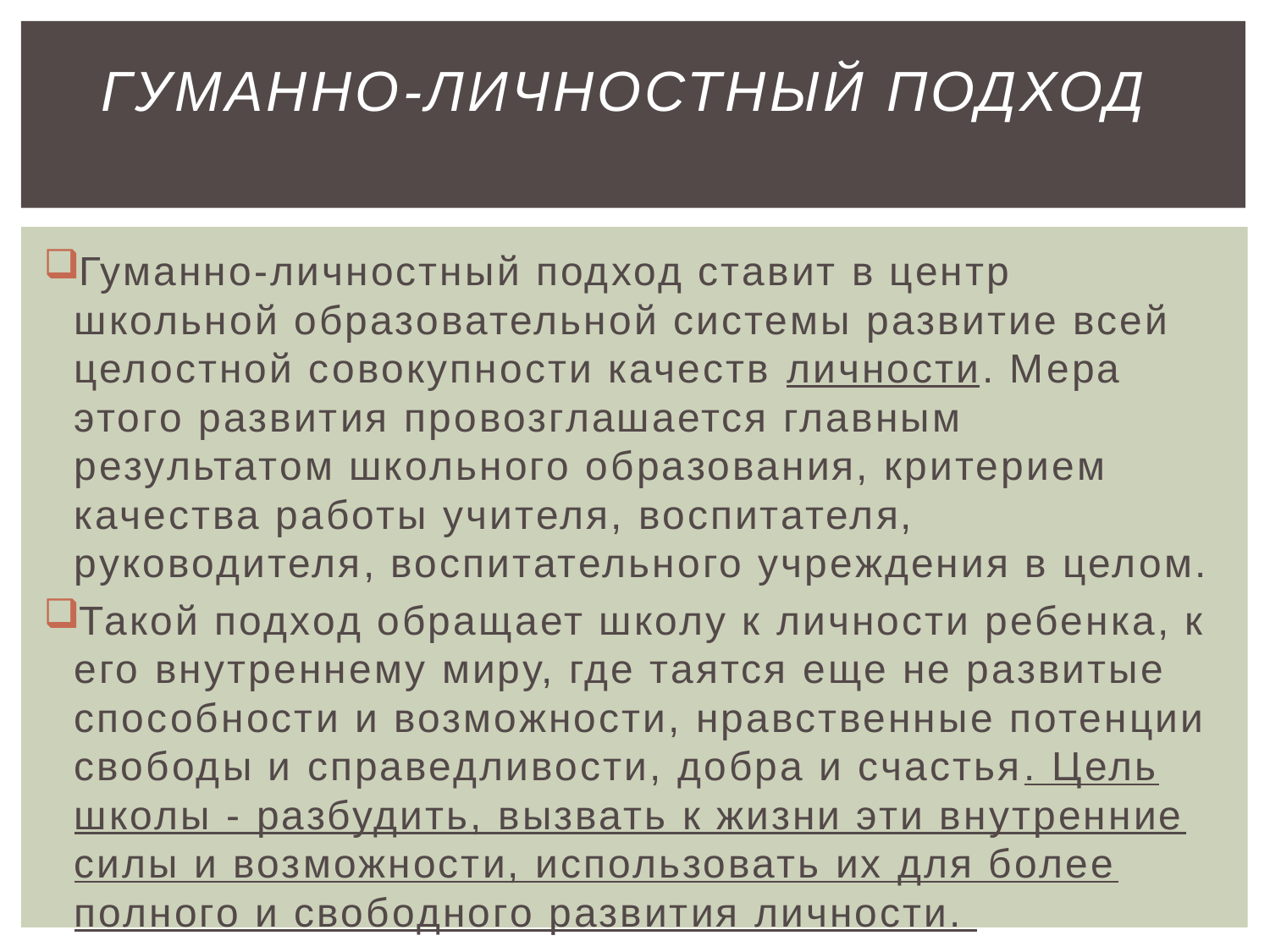

# Гуманно-личностный подход
Гуманно-личностный подход ставит в центр школьной образовательной системы развитие всей целостной совокупности качеств личности. Мера этого развития провозглашается главным результатом школьного образования, критерием качества работы учителя, воспитателя, руководителя, воспитательного учреждения в целом.
Такой подход обращает школу к личности ребенка, к его внутреннему миру, где таятся еще не развитые способности и возможности, нравственные потенции свободы и справедливости, добра и счастья. Цель школы - разбудить, вызвать к жизни эти внутренние силы и возможности, использовать их для более полного и свободного развития личности.